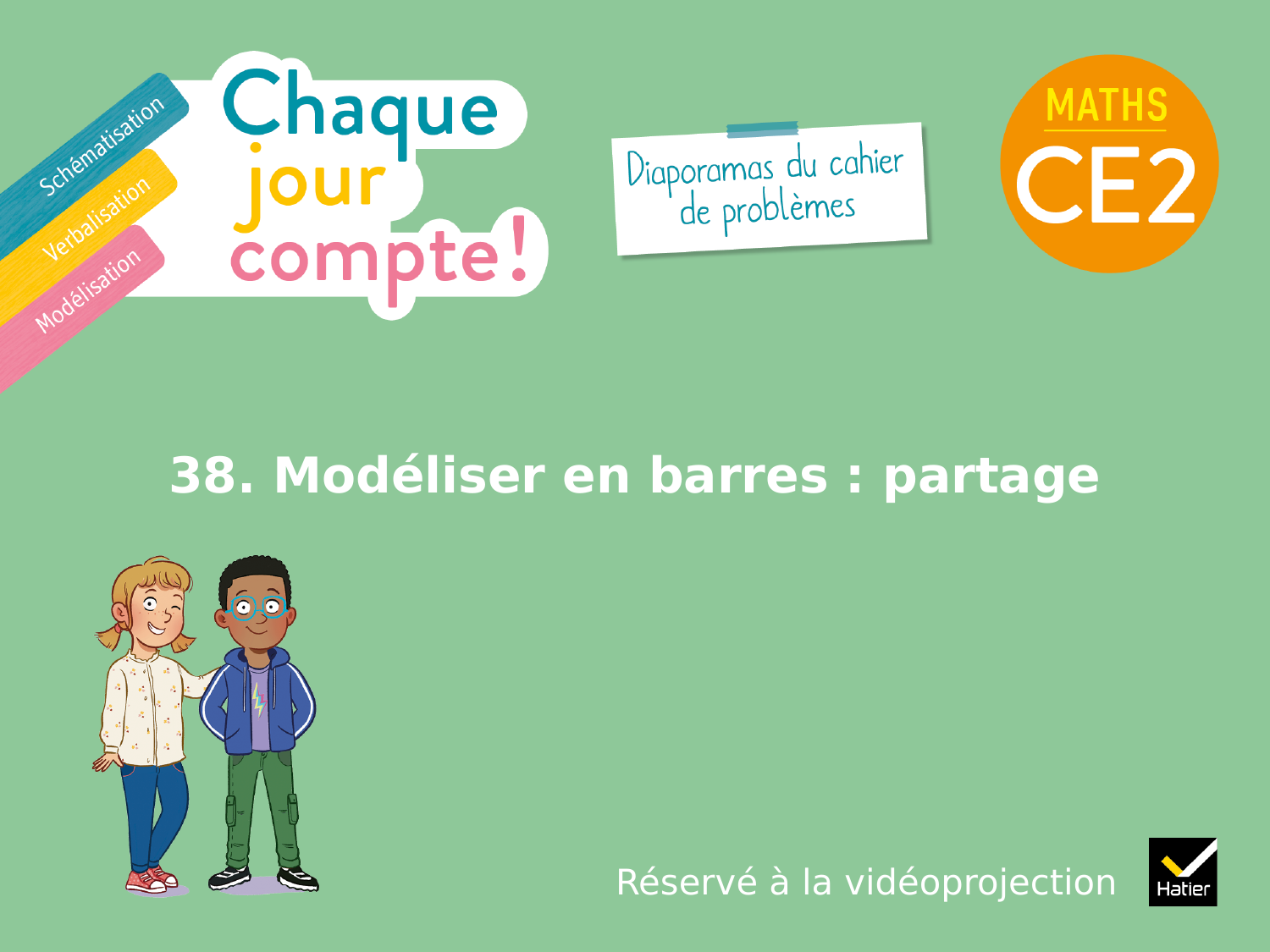

# 38. Modéliser en barres : partage